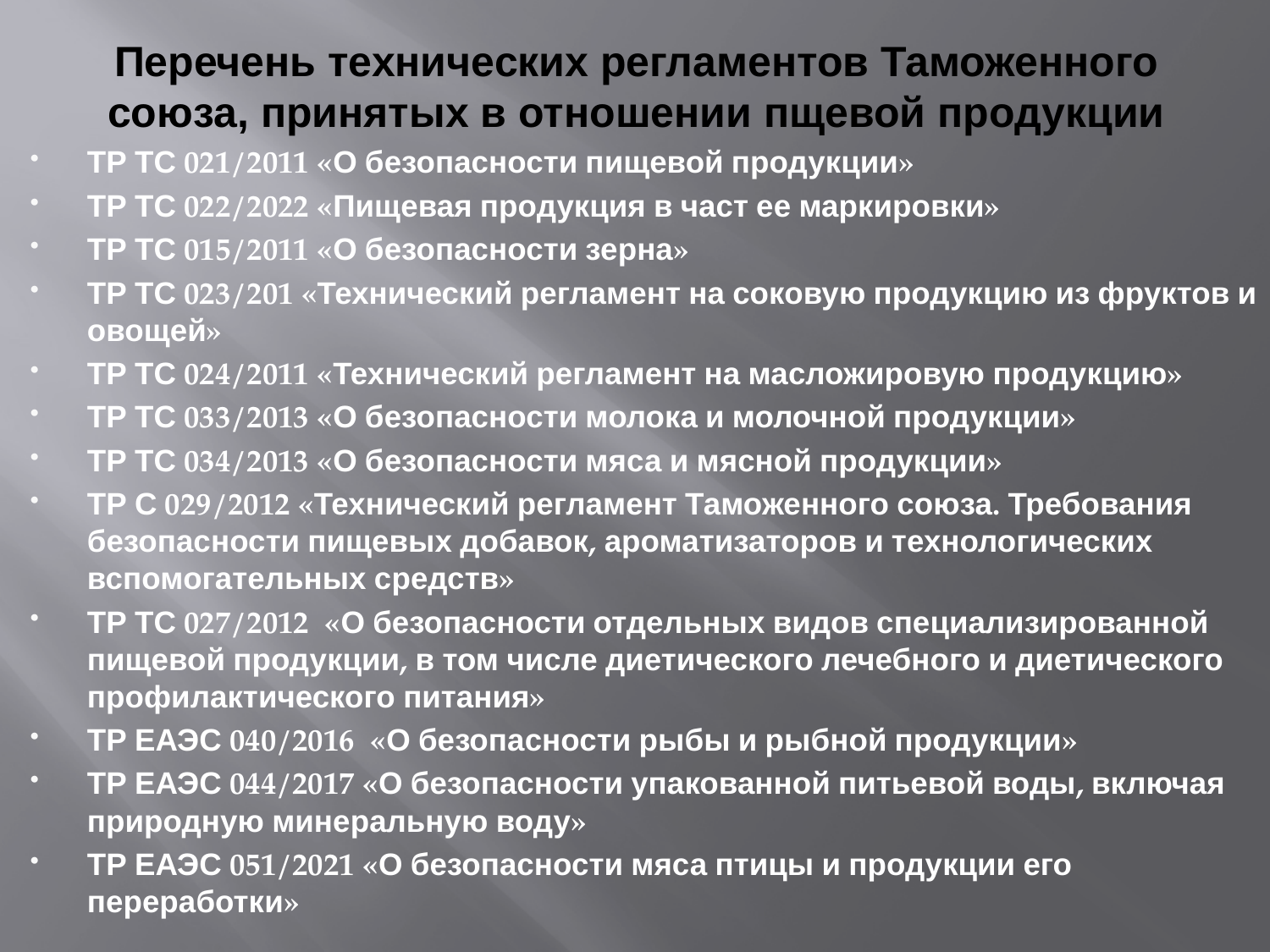

# Перечень технических регламентов Таможенного союза, принятых в отношении пщевой продукции
ТР ТС 021/2011 «О безопасности пищевой продукции»
ТР ТС 022/2022 «Пищевая продукция в част ее маркировки»
ТР ТС 015/2011 «О безопасности зерна»
ТР ТС 023/201 «Технический регламент на соковую продукцию из фруктов и овощей»
ТР ТС 024/2011 «Технический регламент на масложировую продукцию»
ТР ТС 033/2013 «О безопасности молока и молочной продукции»
ТР ТС 034/2013 «О безопасности мяса и мясной продукции»
ТР С 029/2012 «Технический регламент Таможенного союза. Требования безопасности пищевых добавок, ароматизаторов и технологических вспомогательных средств»
ТР ТС 027/2012  «О безопасности отдельных видов специализированной пищевой продукции, в том числе диетического лечебного и диетического профилактического питания»
ТР ЕАЭС 040/2016  «О безопасности рыбы и рыбной продукции»
ТР ЕАЭС 044/2017 «О безопасности упакованной питьевой воды, включая природную минеральную воду»
ТР ЕАЭС 051/2021 «О безопасности мяса птицы и продукции его переработки»